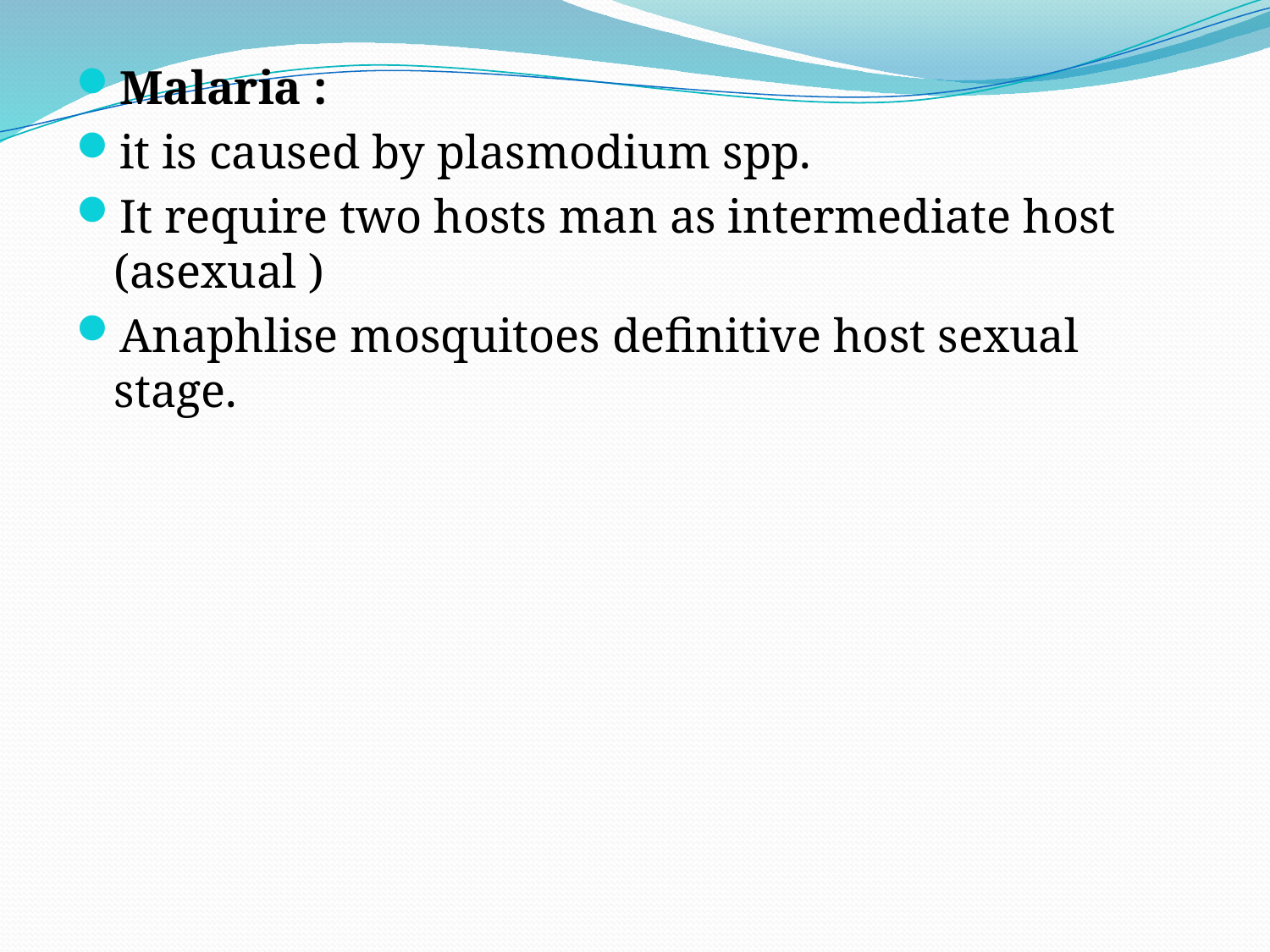

Malaria :
it is caused by plasmodium spp.
It require two hosts man as intermediate host (asexual )
Anaphlise mosquitoes definitive host sexual stage.